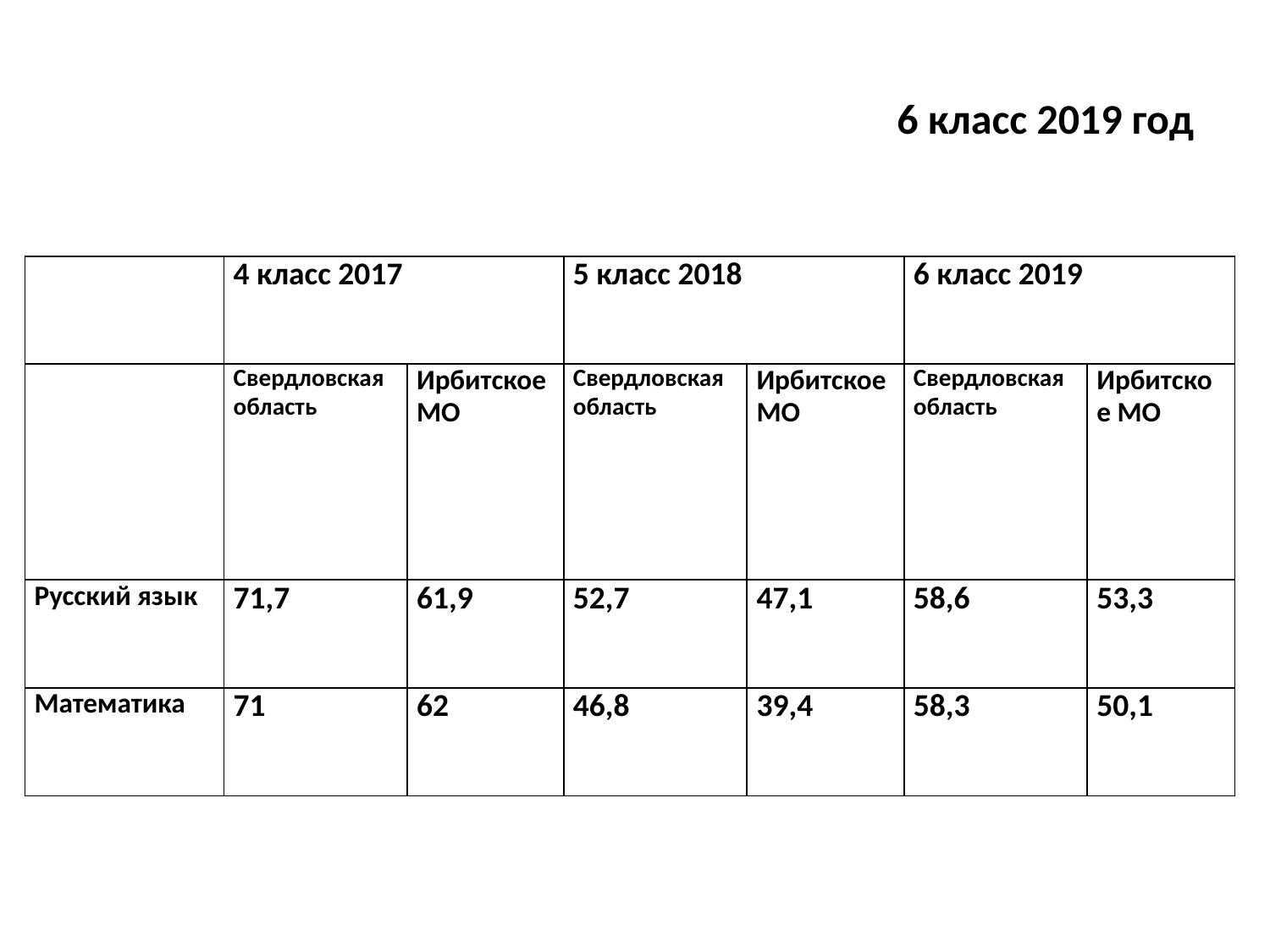

# 6 класс 2019 год
|  | 4 класс 2017 |  | 5 класс 2018 |  | 6 класс 2019 |  |
| --- | --- | --- | --- | --- | --- | --- |
|  | Свердловская область | Ирбитское МО | Свердловская область | Ирбитское МО | Свердловская область | Ирбитское МО |
| Русский язык | 71,7 | 61,9 | 52,7 | 47,1 | 58,6 | 53,3 |
| Математика | 71 | 62 | 46,8 | 39,4 | 58,3 | 50,1 |